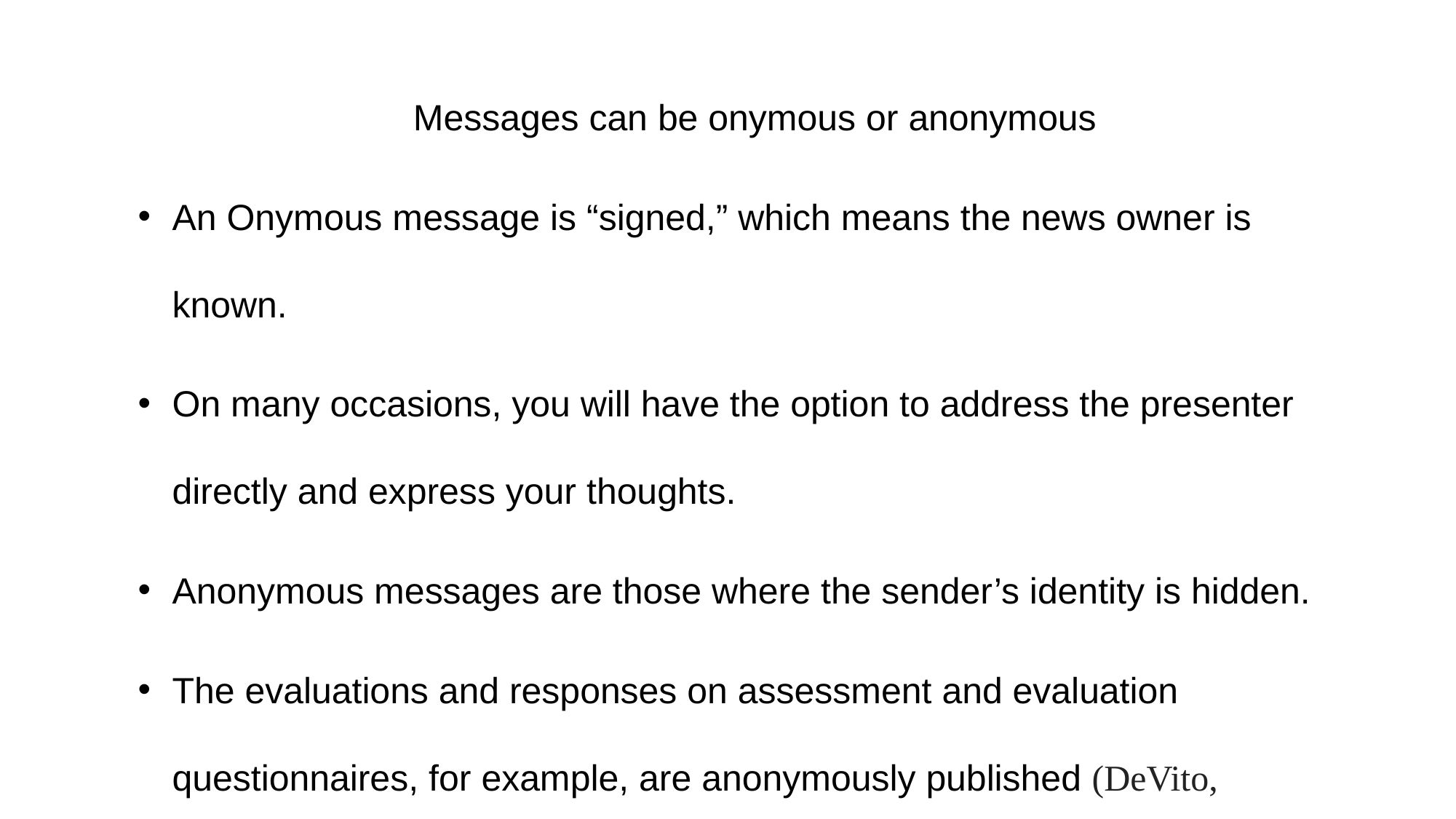

Messages can be onymous or anonymous
An Onymous message is “signed,” which means the news owner is known.
On many occasions, you will have the option to address the presenter directly and express your thoughts.
Anonymous messages are those where the sender’s identity is hidden.
The evaluations and responses on assessment and evaluation questionnaires, for example, are anonymously published (DeVito, 2019).